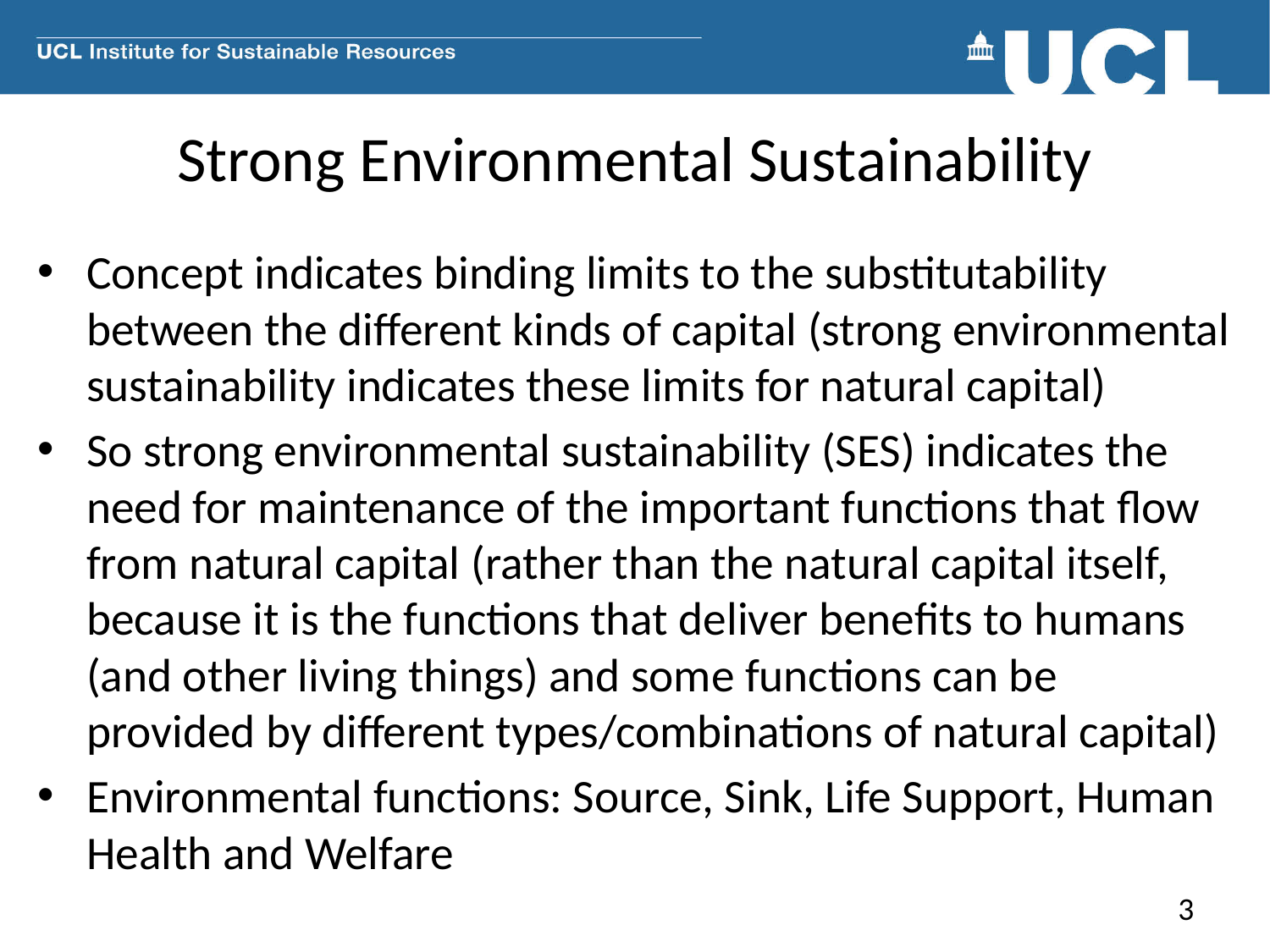

# Strong Environmental Sustainability
Concept indicates binding limits to the substitutability between the different kinds of capital (strong environmental sustainability indicates these limits for natural capital)
So strong environmental sustainability (SES) indicates the need for maintenance of the important functions that flow from natural capital (rather than the natural capital itself, because it is the functions that deliver benefits to humans (and other living things) and some functions can be provided by different types/combinations of natural capital)
Environmental functions: Source, Sink, Life Support, Human Health and Welfare

3